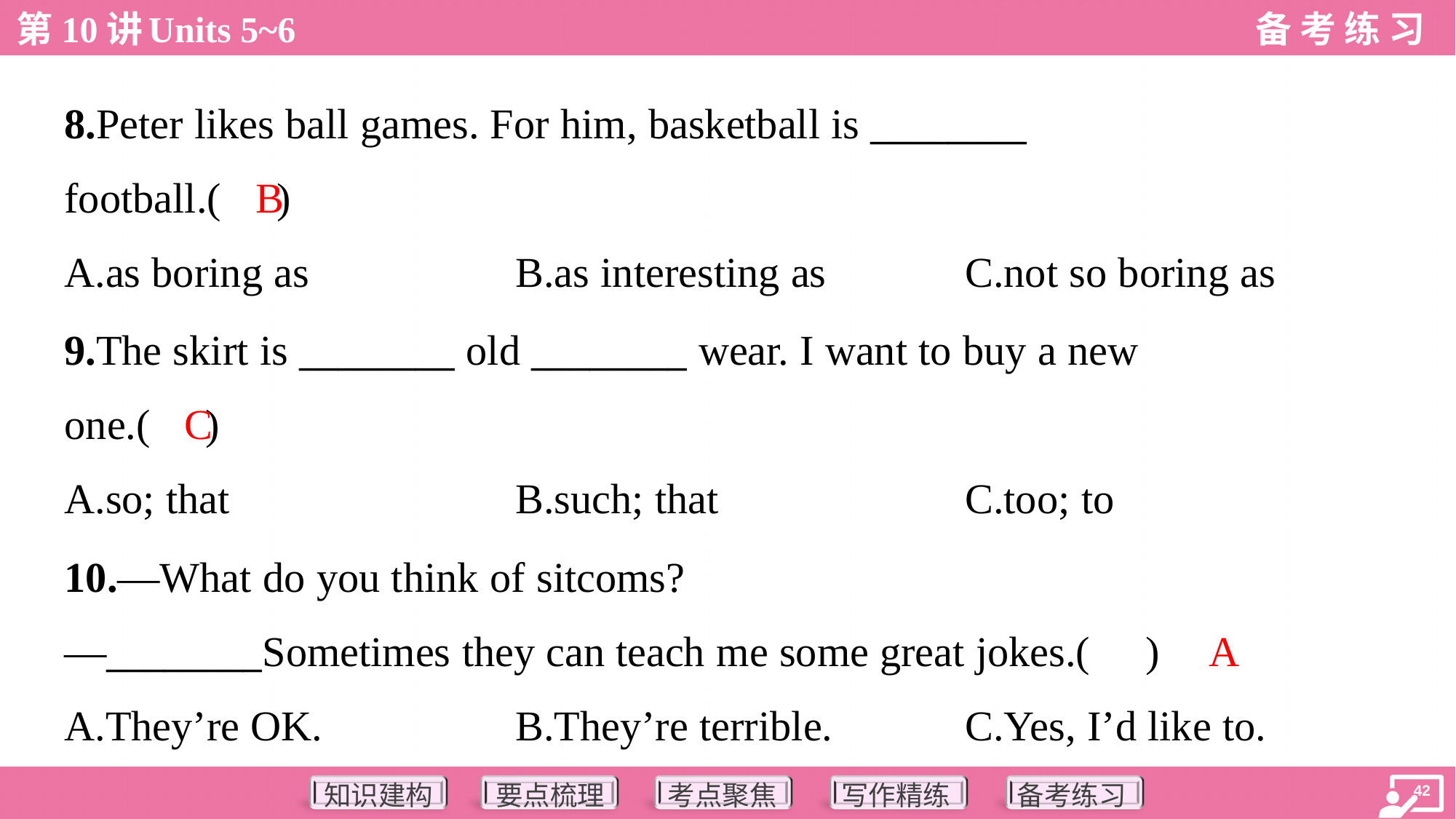

8.Peter likes ball games. For him, basketball is ________
football.(     )
B
A.as boring as	B.as interesting as	C.not so boring as
9.The skirt is ________ old ________ wear. I want to buy a new
one.(     )
C
A.so; that	B.such; that	C.too; to
10.—What do you think of sitcoms?
—________Sometimes they can teach me some great jokes.(     )
A
A.They’re OK.	B.They’re terrible.	C.Yes, I’d like to.